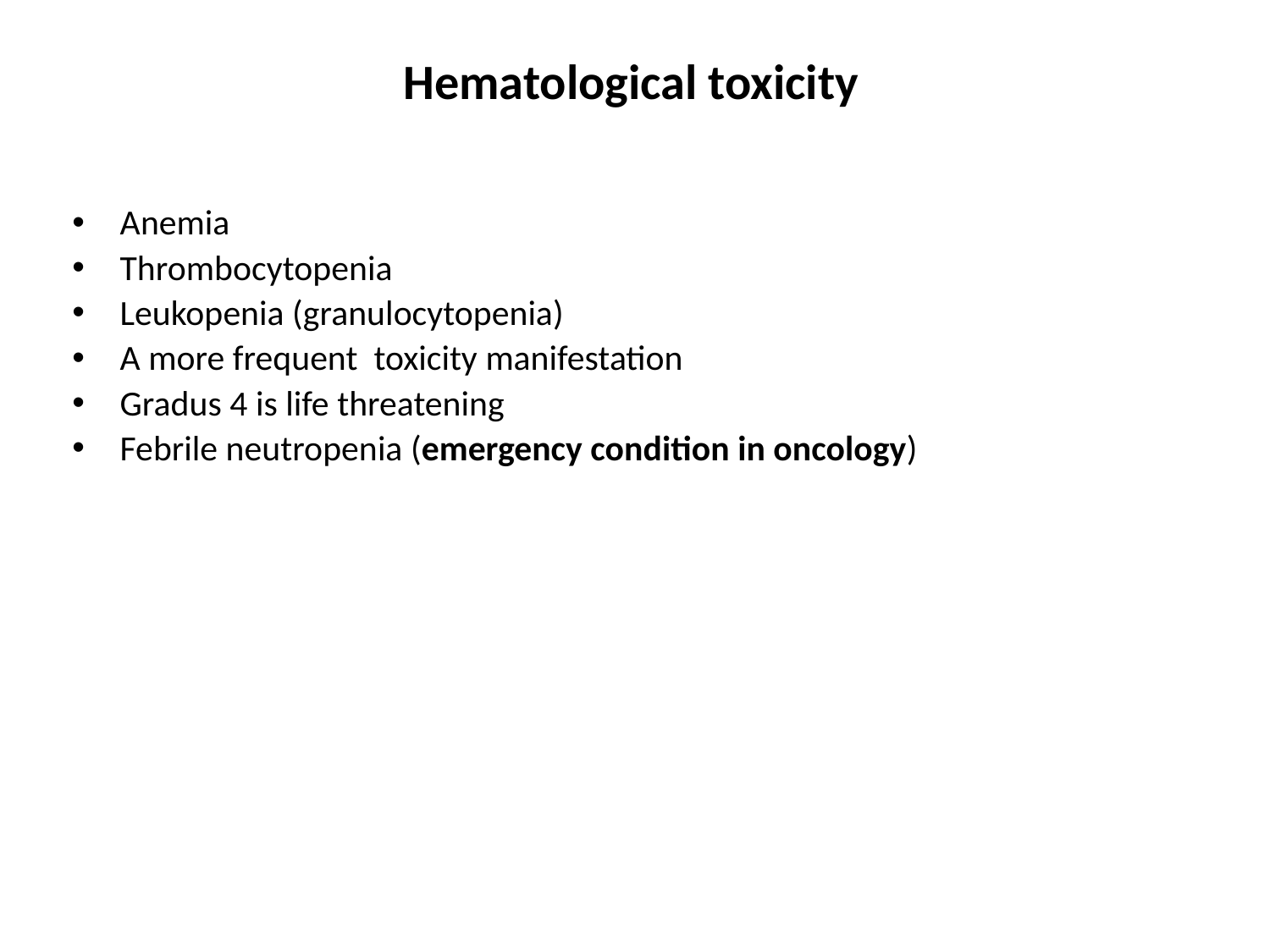

# Hematological toxicity
Anemia
Thrombocytopenia
Leukopenia (granulocytopenia)
A more frequent  toxicity manifestation
Gradus 4 is life threatening
Febrile neutropenia (emergency condition in oncology)